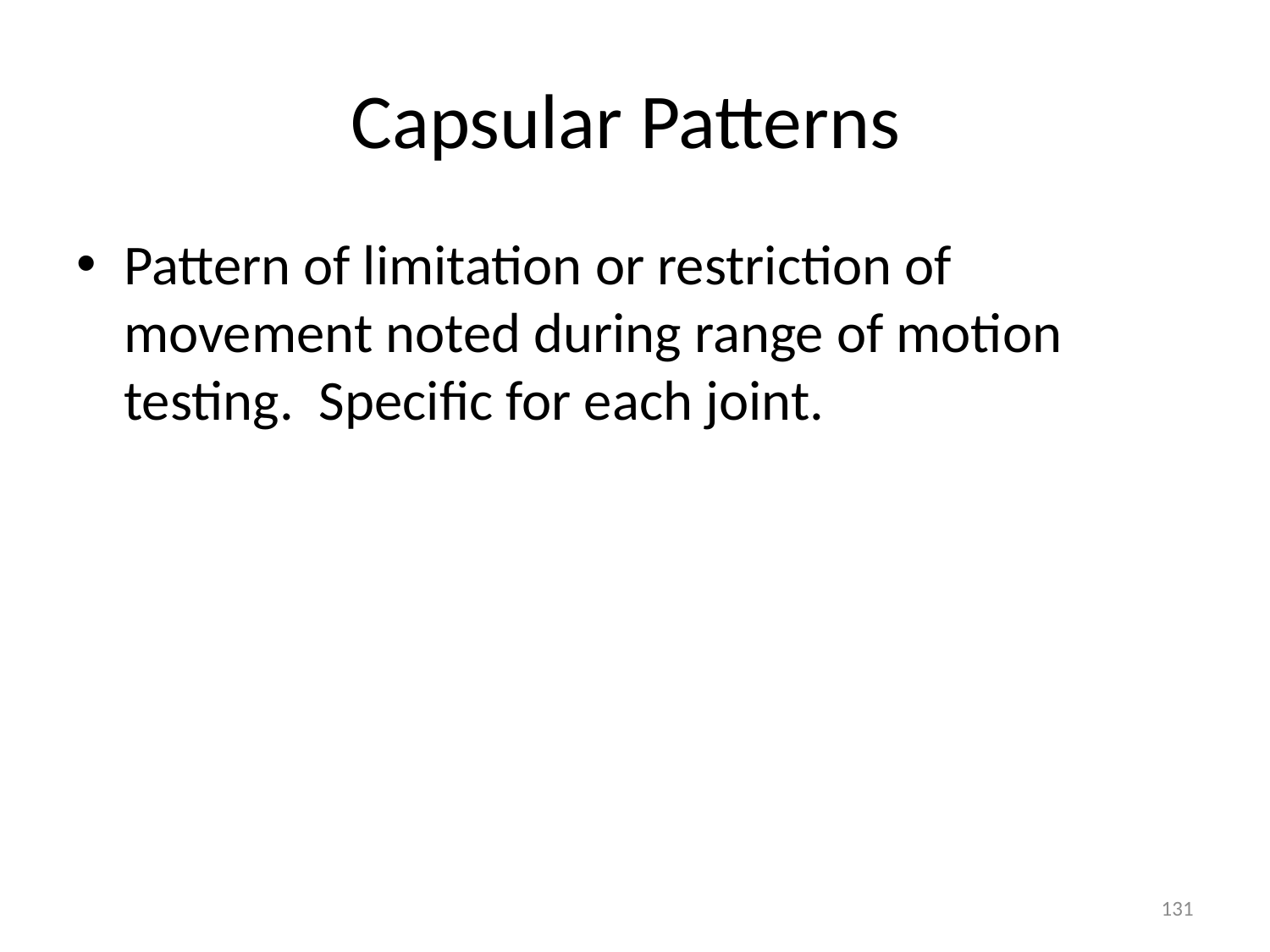

# Capsular Patterns
Pattern of limitation or restriction of movement noted during range of motion testing.  Specific for each joint.
131